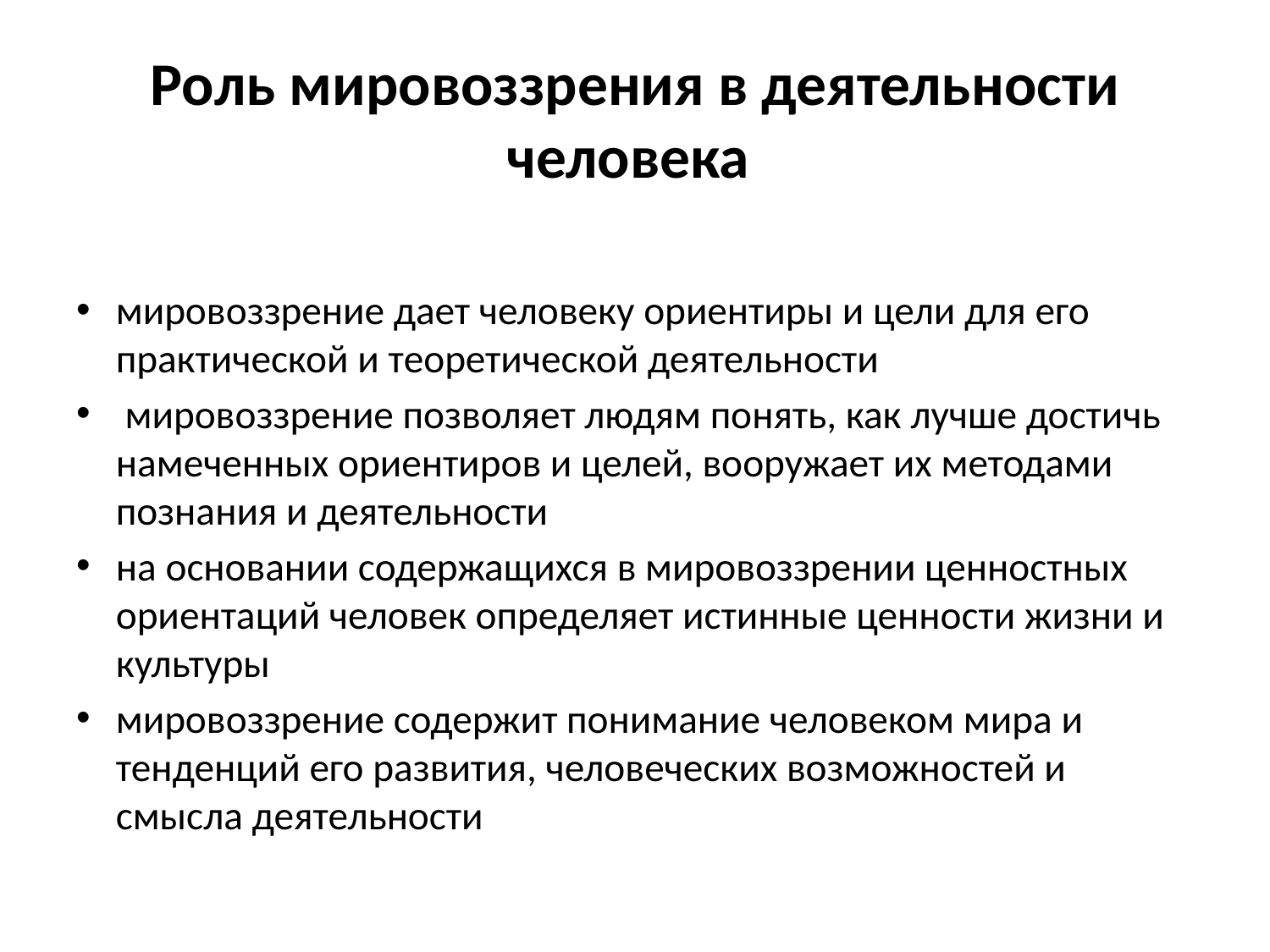

# Роль мировоззрения в деятельности человека

мировоззрение дает человеку ориентиры и цели для его практической и теоретической деятельности
 мировоззрение позволяет людям понять, как лучше достичь намеченных ориентиров и целей, вооружает их методами познания и деятельности
на основании содержащихся в мировоззрении ценностных ориентаций человек определяет истинные ценности жизни и культуры
мировоззрение содержит понимание человеком мира и тенденций его развития, человеческих возможностей и смысла деятельности